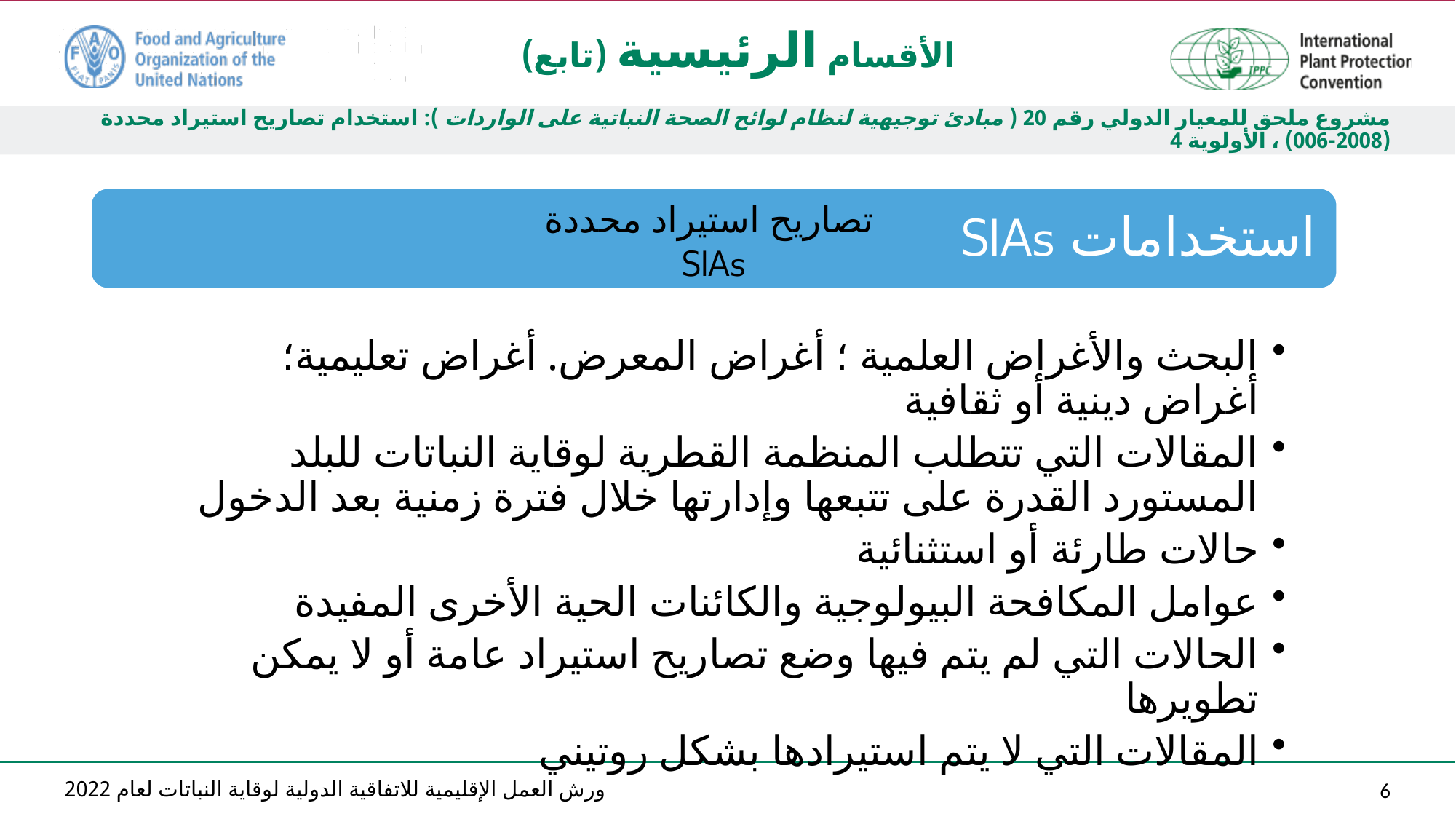

الأقسام الرئيسية (تابع)
استخدامات SIAs
البحث والأغراض العلمية ؛ أغراض المعرض. أغراض تعليمية؛ أغراض دينية أو ثقافية
المقالات التي تتطلب المنظمة القطرية لوقاية النباتات للبلد المستورد القدرة على تتبعها وإدارتها خلال فترة زمنية بعد الدخول
حالات طارئة أو استثنائية
عوامل المكافحة البيولوجية والكائنات الحية الأخرى المفيدة
الحالات التي لم يتم فيها وضع تصاريح استيراد عامة أو لا يمكن تطويرها
المقالات التي لا يتم استيرادها بشكل روتيني
تصاريح استيراد محددة
SIAs